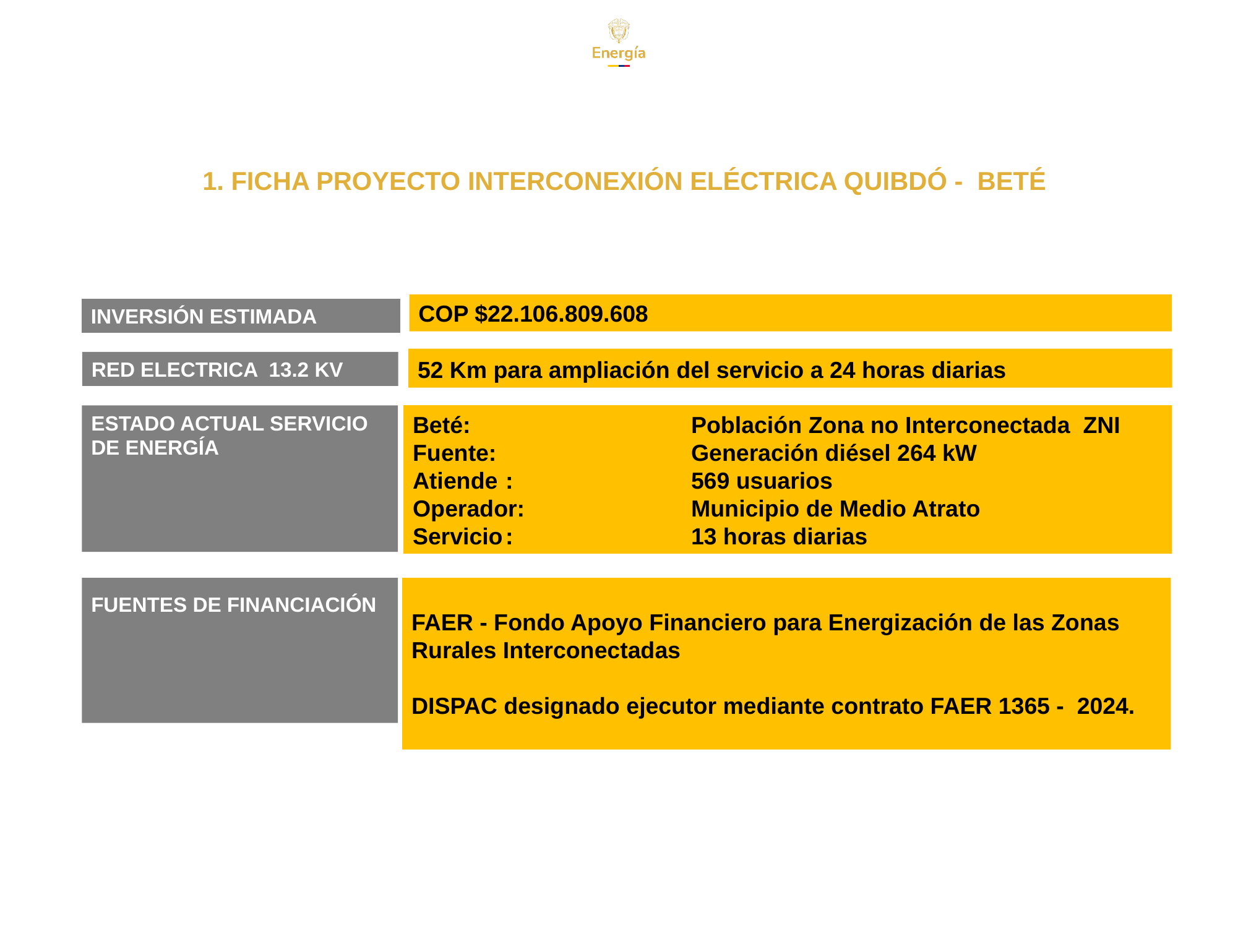

1. FICHA PROYECTO INTERCONEXIÓN ELÉCTRICA QUIBDÓ -  BETÉ
COP $22.106.809.608
INVERSIÓN ESTIMADA
52 Km para ampliación del servicio a 24 horas diarias
RED ELECTRICA  13.2 KV
Beté:			Población Zona no Interconectada  ZNI
Fuente:			Generación diésel 264 kW
Atiende	:		569 usuarios
Operador:		Municipio de Medio Atrato
Servicio	:		13 horas diarias
ESTADO ACTUAL SERVICIO DE ENERGÍA

FAER - Fondo Apoyo Financiero para Energización de las Zonas Rurales Interconectadas

DISPAC designado ejecutor mediante contrato FAER 1365 -  2024.

FUENTES DE FINANCIACIÓN